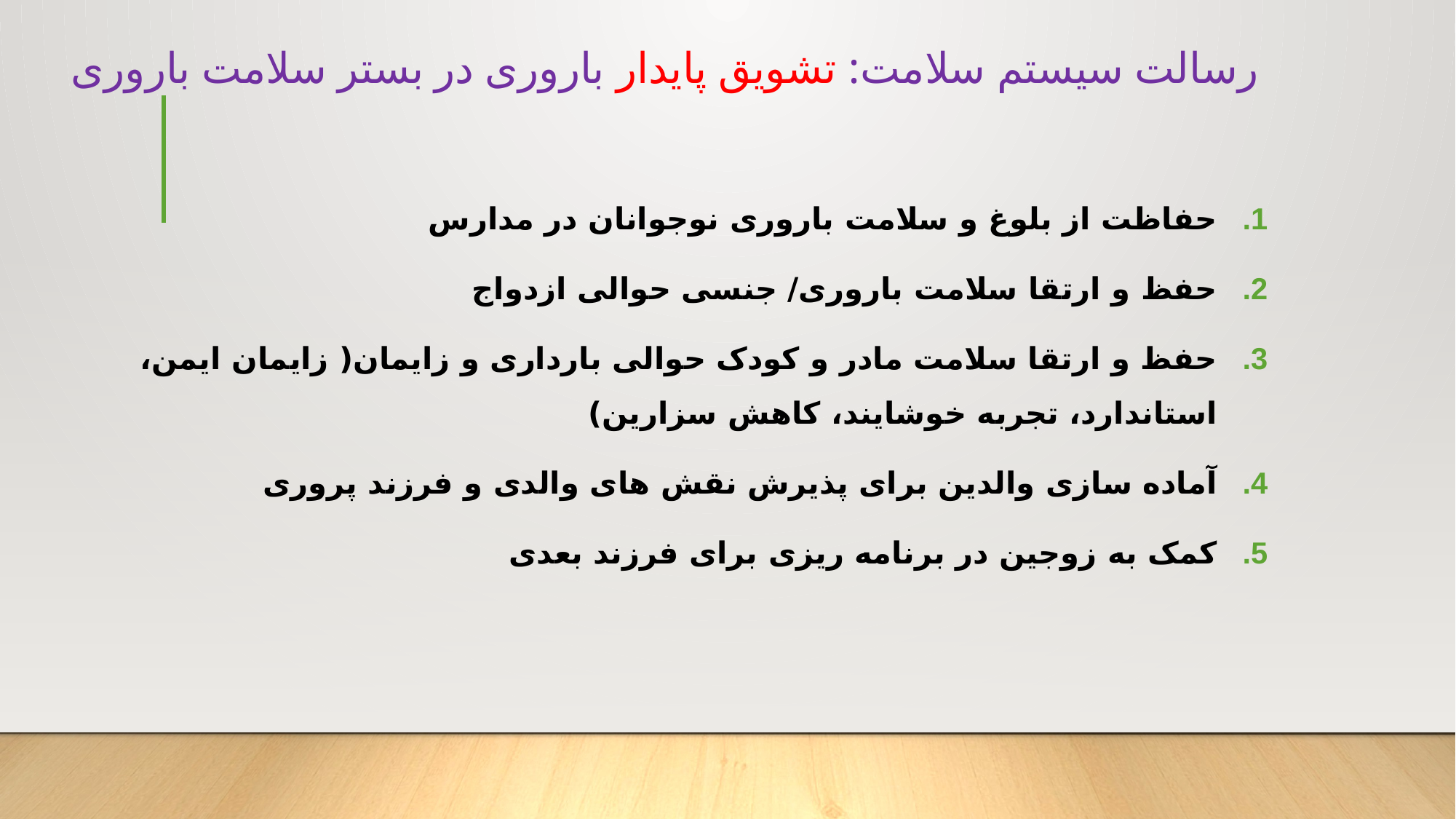

# رسالت سیستم سلامت: تشویق پایدار باروری در بستر سلامت باروری
حفاظت از بلوغ و سلامت باروری نوجوانان در مدارس
حفظ و ارتقا سلامت باروری/ جنسی حوالی ازدواج
حفظ و ارتقا سلامت مادر و کودک حوالی بارداری و زایمان( زایمان ایمن، استاندارد، تجربه خوشایند، کاهش سزارین)
آماده سازی والدین برای پذیرش نقش های والدی و فرزند پروری
کمک به زوجین در برنامه ریزی برای فرزند بعدی